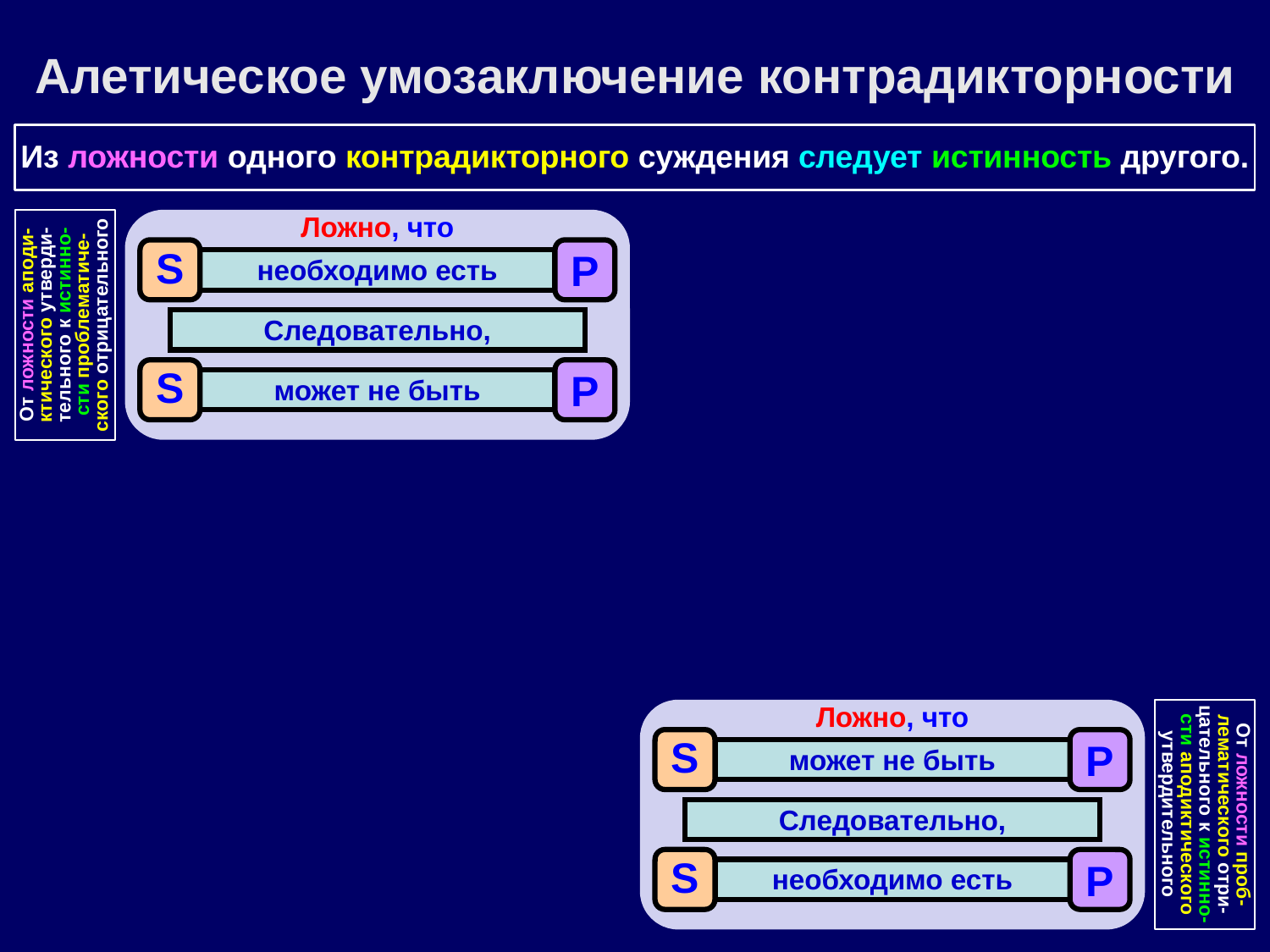

Алетическое умозаключение контрадикторности
Из ложности одного контрадикторного суждения следует истинность другого.
Ложно, что
S
P
необходимо есть
От ложности аподи-ктического утверди-тельного к истинно-сти проблематиче-ского отрицательного
Следовательно,
S
P
может не быть
Ложно, что
S
P
может не быть
От ложности проб-лематического отри-цательного к истинно-сти аподиктического утвердительного
Следовательно,
S
P
необходимо есть